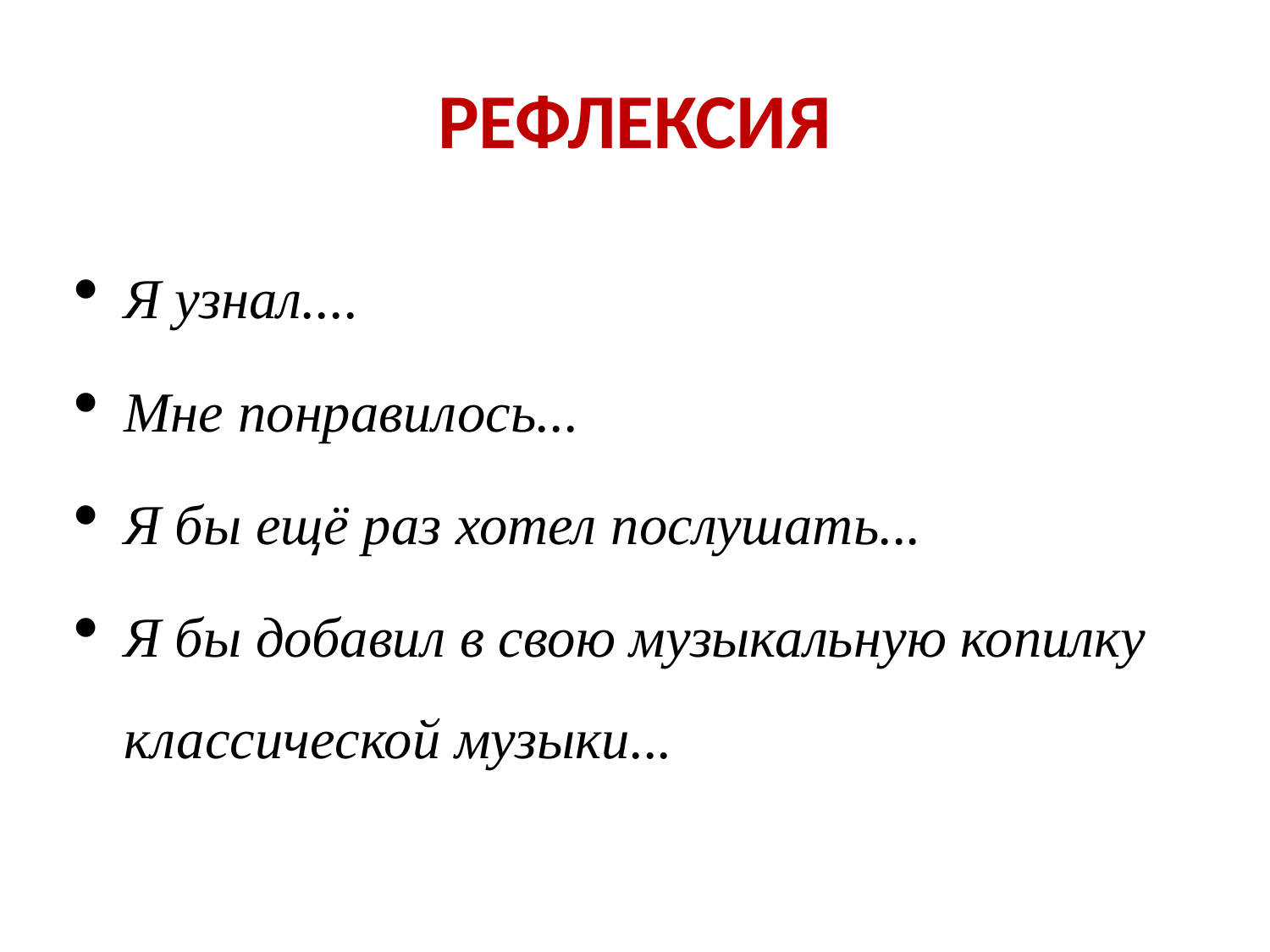

# РЕФЛЕКСИЯ
Я узнал....
Мне понравилось...
Я бы ещё раз хотел послушать...
Я бы добавил в свою музыкальную копилку классической музыки...